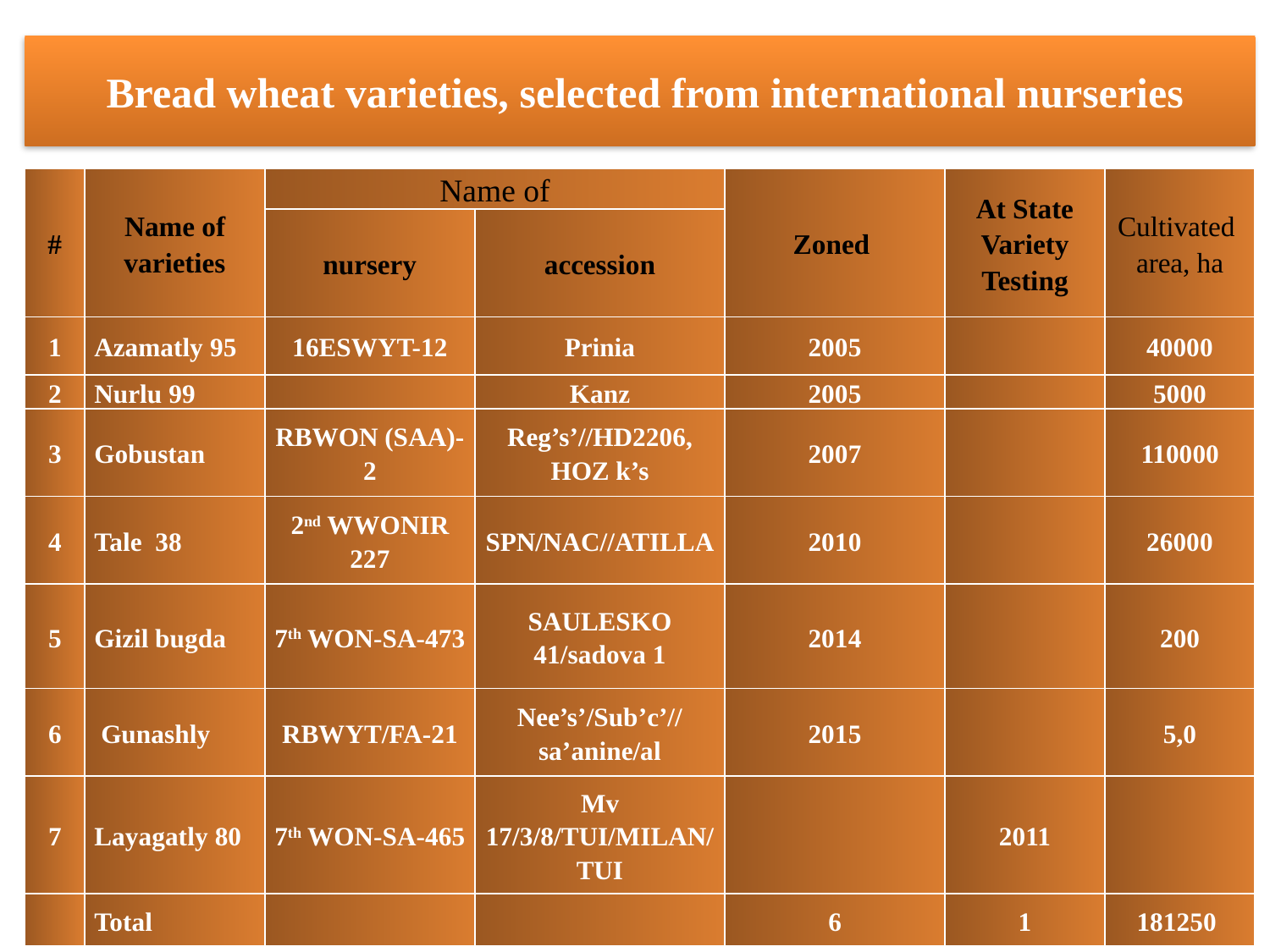

# Bread wheat varieties, selected from international nurseries
| # | Name of varieties | Name of |  | Zoned | At State Variety Testing | Cultivated area, ha |
| --- | --- | --- | --- | --- | --- | --- |
|  |  | nursery | accession |  |  |  |
| 1 | Azamatly 95 | 16ESWYT-12 | Prinia | 2005 |  | 40000 |
| 2 | Nurlu 99 |  | Kanz | 2005 |  | 5000 |
| 3 | Gobustan | RBWON (SAA)-2 | Reg’s’//HD2206, HOZ k’s | 2007 |  | 110000 |
| 4 | Tale 38 | 2nd WWONIR 227 | SPN/NAC//ATILLA | 2010 |  | 26000 |
| 5 | Gizil bugda | 7th WON-SA-473 | SAULESKO 41/sadova 1 | 2014 |  | 200 |
| 6 | Gunashly | RBWYT/FA-21 | Nee’s’/Sub’c’//sa’anine/al | 2015 |  | 5,0 |
| 7 | Layagatly 80 | 7th WON-SA-465 | Mv 17/3/8/TUI/MILAN/TUI |  | 2011 |  |
|  | Total |  |  | 6 | 1 | 181250 |